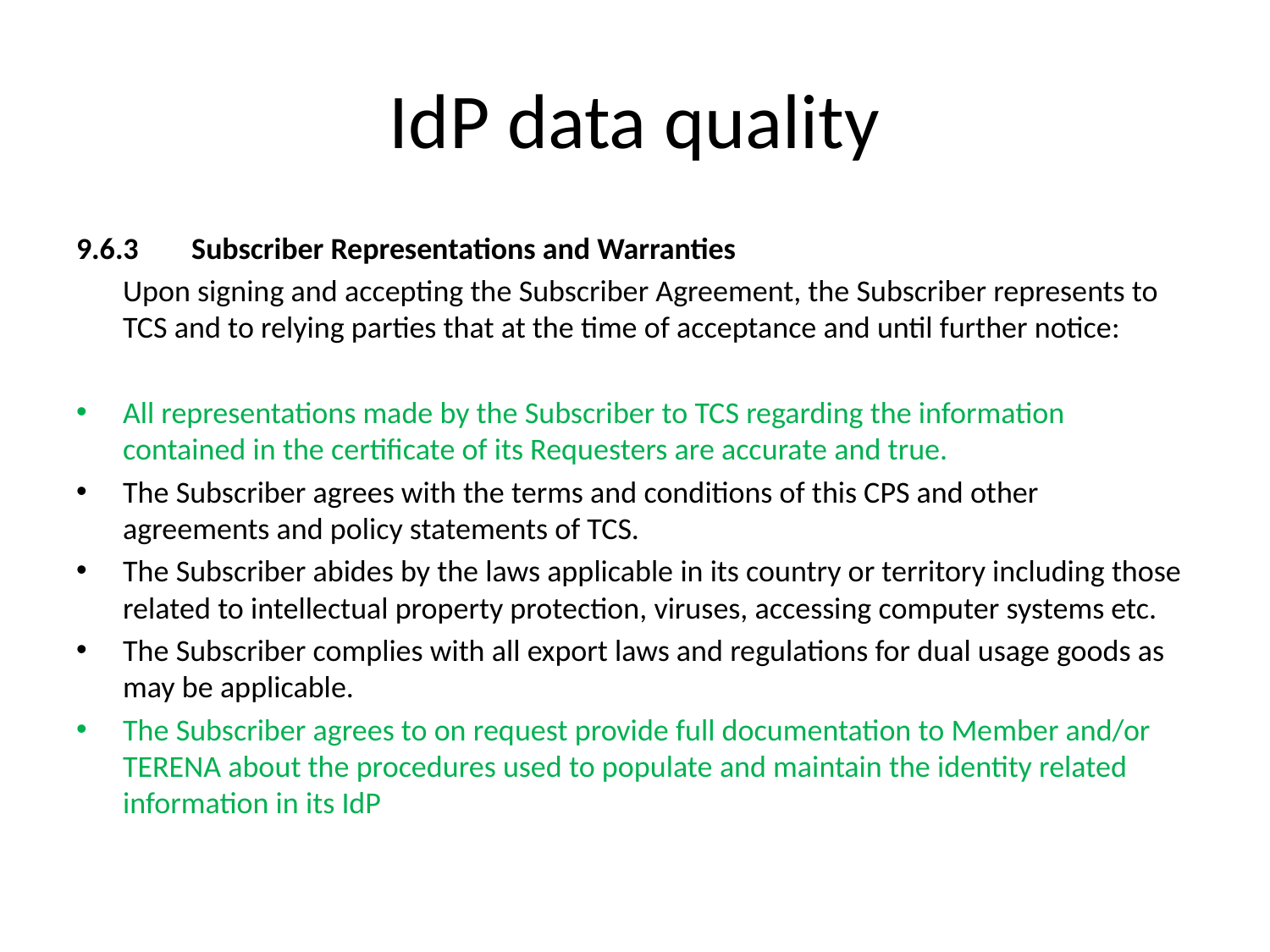

# IdP data quality
9.6.3 	Subscriber Representations and Warranties
	Upon signing and accepting the Subscriber Agreement, the Subscriber represents to TCS and to relying parties that at the time of acceptance and until further notice:

All representations made by the Subscriber to TCS regarding the information contained in the certificate of its Requesters are accurate and true.
The Subscriber agrees with the terms and conditions of this CPS and other agreements and policy statements of TCS.
The Subscriber abides by the laws applicable in its country or territory including those related to intellectual property protection, viruses, accessing computer systems etc.
The Subscriber complies with all export laws and regulations for dual usage goods as may be applicable.
The Subscriber agrees to on request provide full documentation to Member and/or TERENA about the procedures used to populate and maintain the identity related information in its IdP